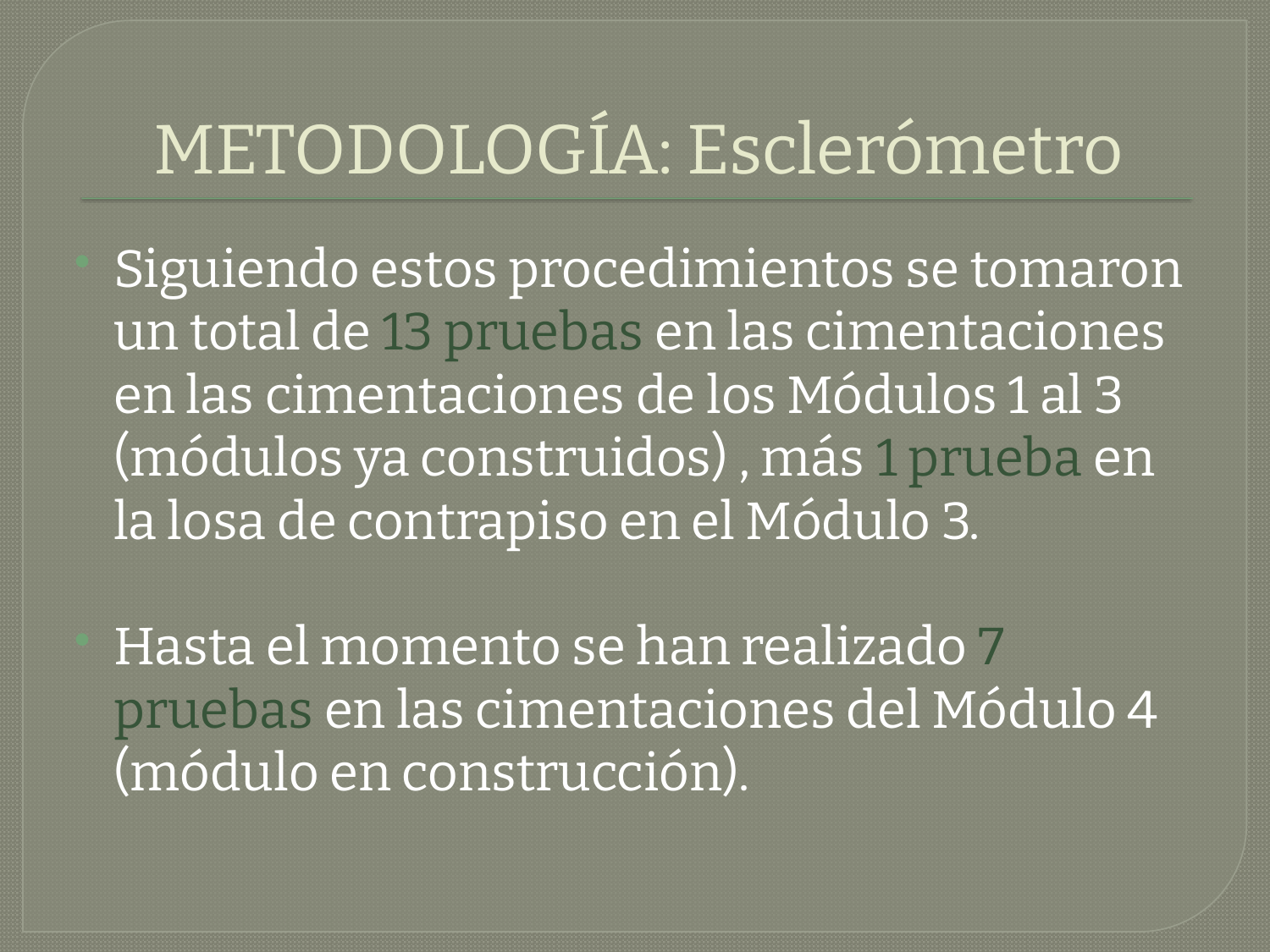

# METODOLOGÍA: Esclerómetro
Siguiendo estos procedimientos se tomaron un total de 13 pruebas en las cimentaciones en las cimentaciones de los Módulos 1 al 3 (módulos ya construidos) , más 1 prueba en la losa de contrapiso en el Módulo 3.

Hasta el momento se han realizado 7 pruebas en las cimentaciones del Módulo 4 (módulo en construcción).